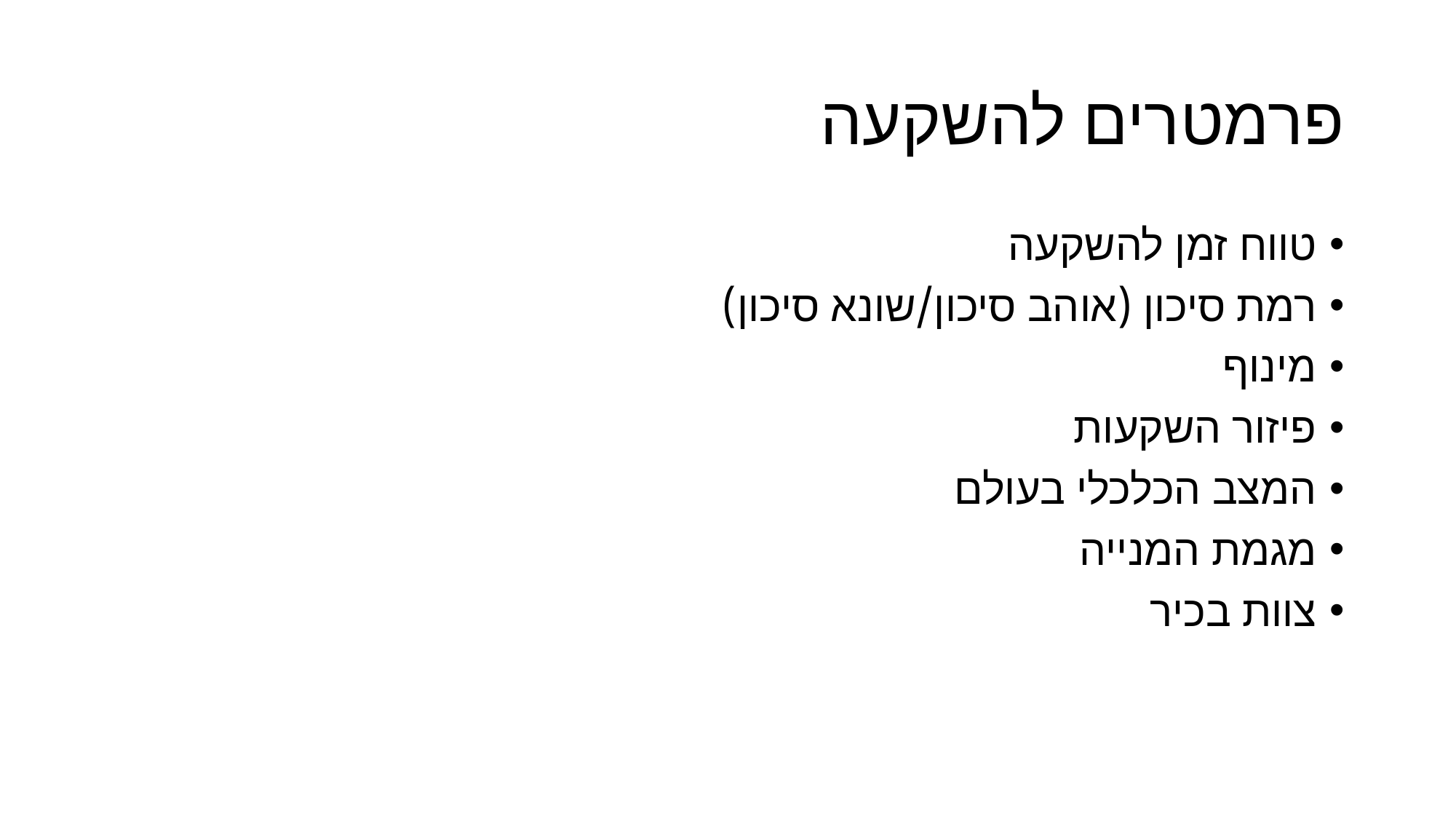

# פרמטרים להשקעה
טווח זמן להשקעה
רמת סיכון (אוהב סיכון/שונא סיכון)
מינוף
פיזור השקעות
המצב הכלכלי בעולם
מגמת המנייה
צוות בכיר